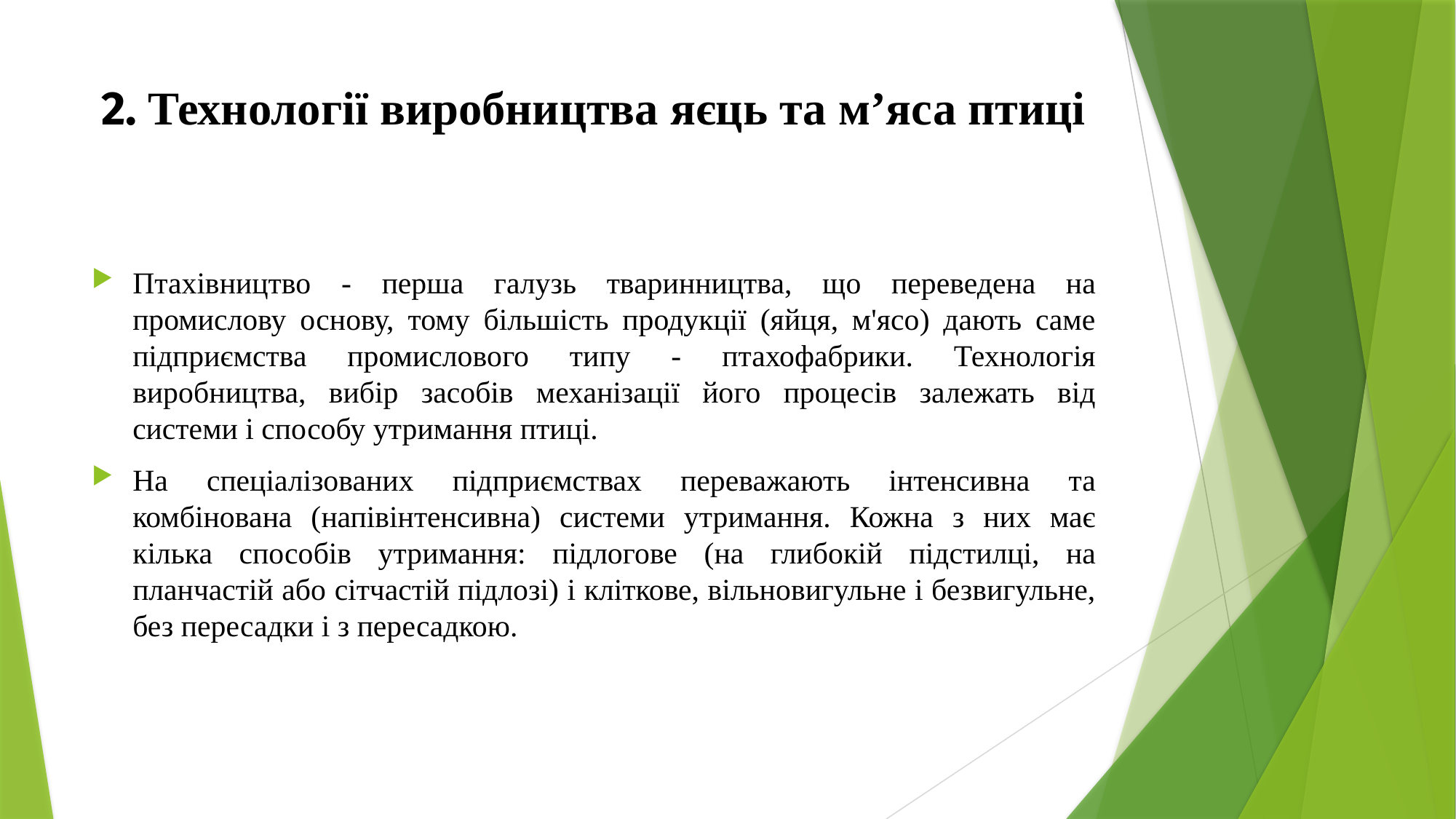

# 2. Технології виробництва яєць та м’яса птиці
Птахівництво - перша галузь тваринництва, що переведена на промислову основу, тому більшість продукції (яйця, м'ясо) дають саме підприємства промислового типу - птахофабрики. Технологія виробництва, вибір засобів механізації його процесів залежать від системи і способу утримання птиці.
На спеціалізованих підприємствах переважають інтенсивна та комбінована (напівінтенсивна) системи утримання. Кожна з них має кілька способів утримання: підлогове (на глибокій підстилці, на планчастій або сітчастій підлозі) і кліткове, вільновигульне і безвигульне, без пересадки і з пересадкою.